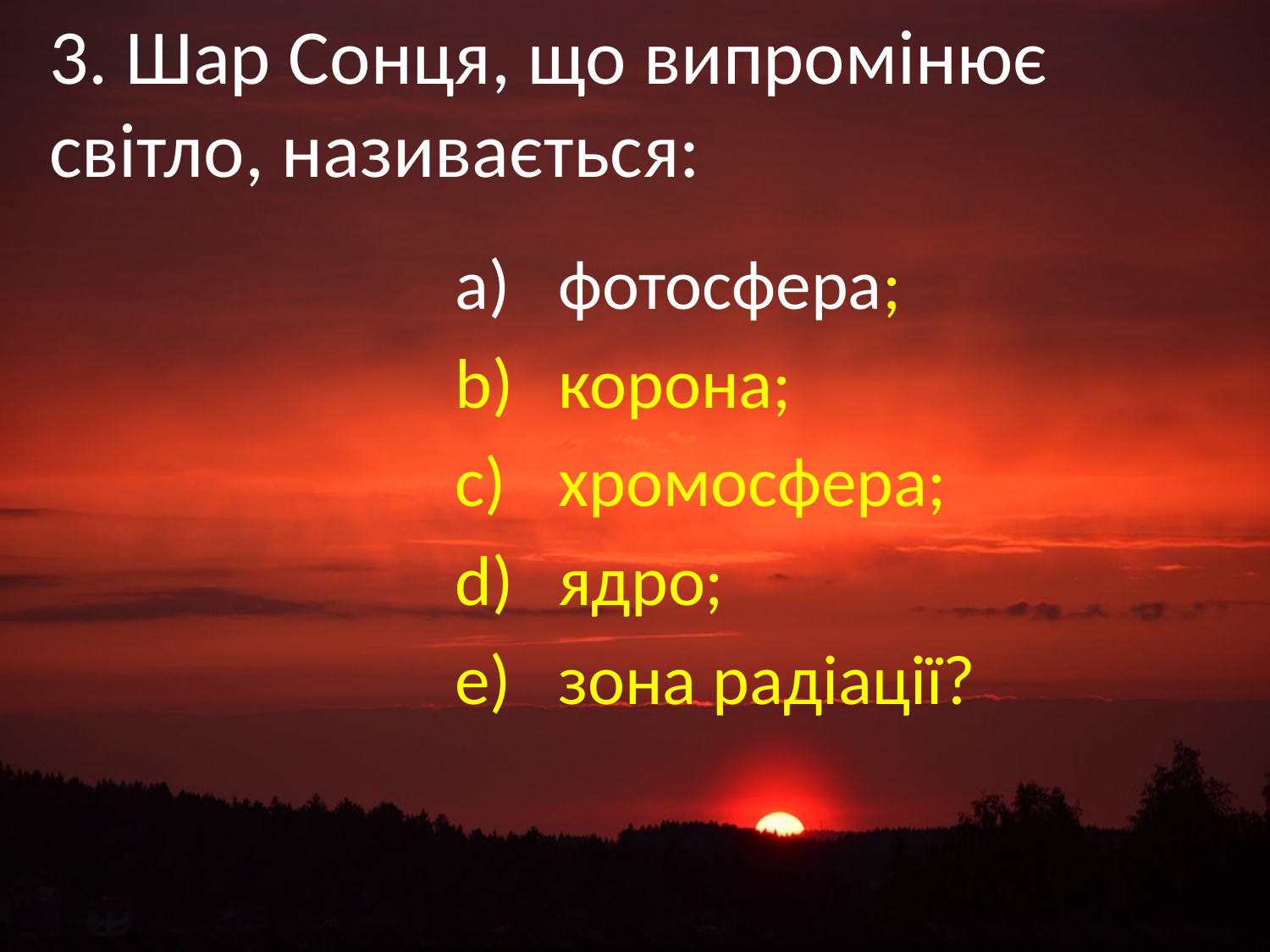

3. Шар Сонця, що випромінює світло, називається:

#
фотосфера;
корона;
хромосфера;
ядро;
зона радіації?